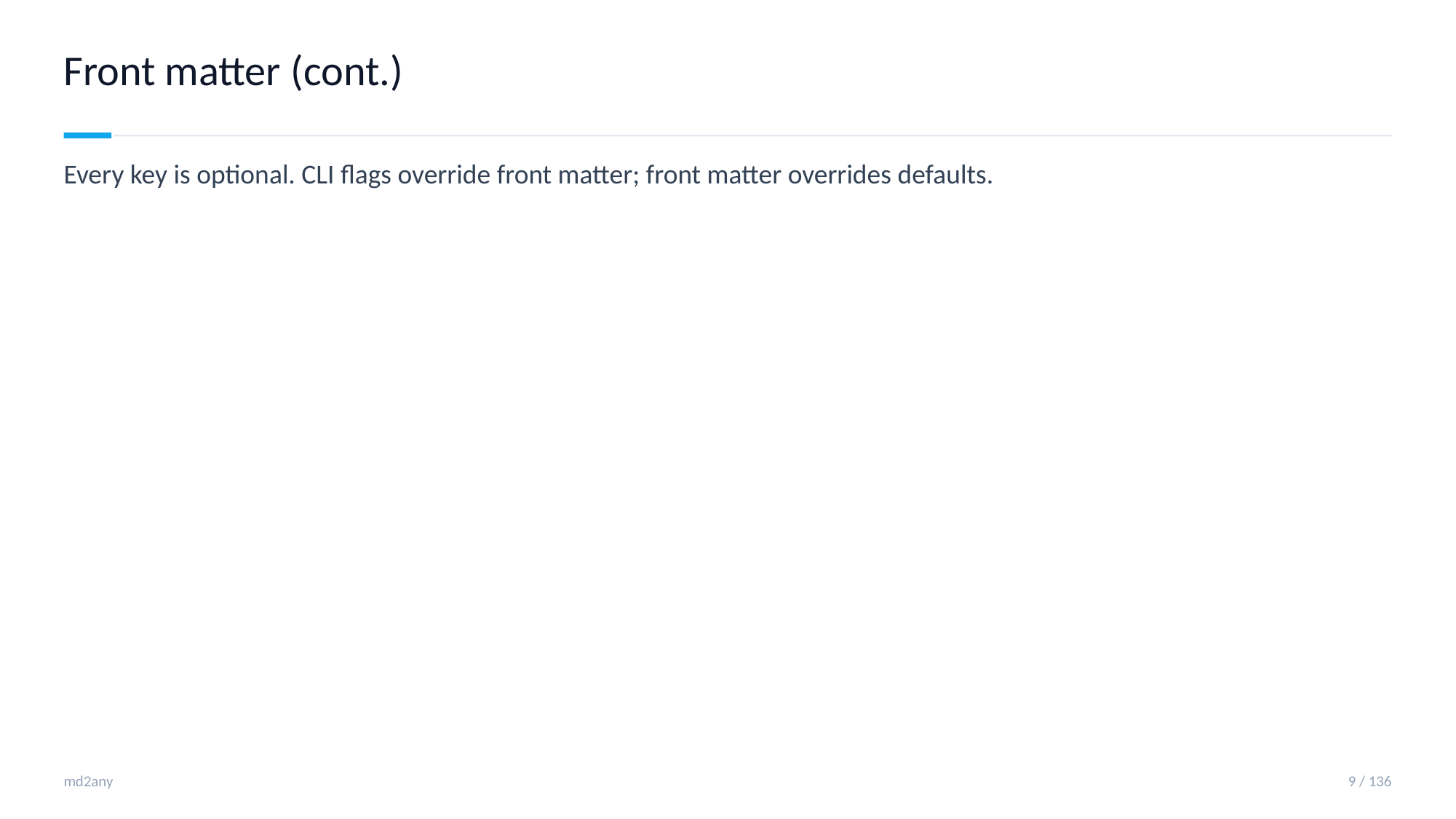

Front matter (cont.)

Every key is optional. CLI flags override front matter; front matter overrides defaults.
md2any
9 / 136